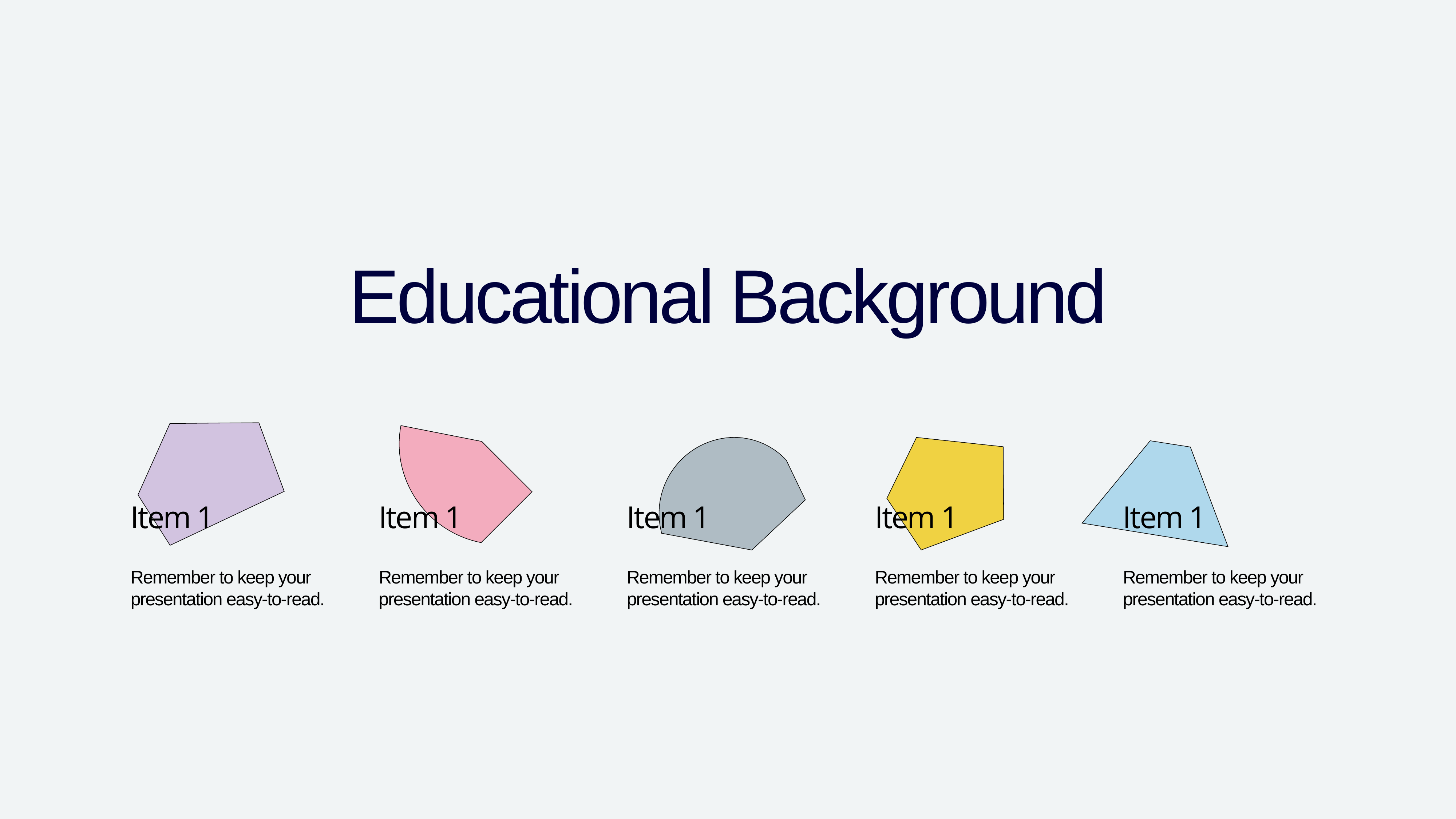

Educational Background

Item 1
Remember to keep your presentation easy-to-read.
Item 1
Remember to keep your presentation easy-to-read.
Item 1
Remember to keep your presentation easy-to-read.
Item 1
Remember to keep your presentation easy-to-read.
Item 1
Remember to keep your presentation easy-to-read.